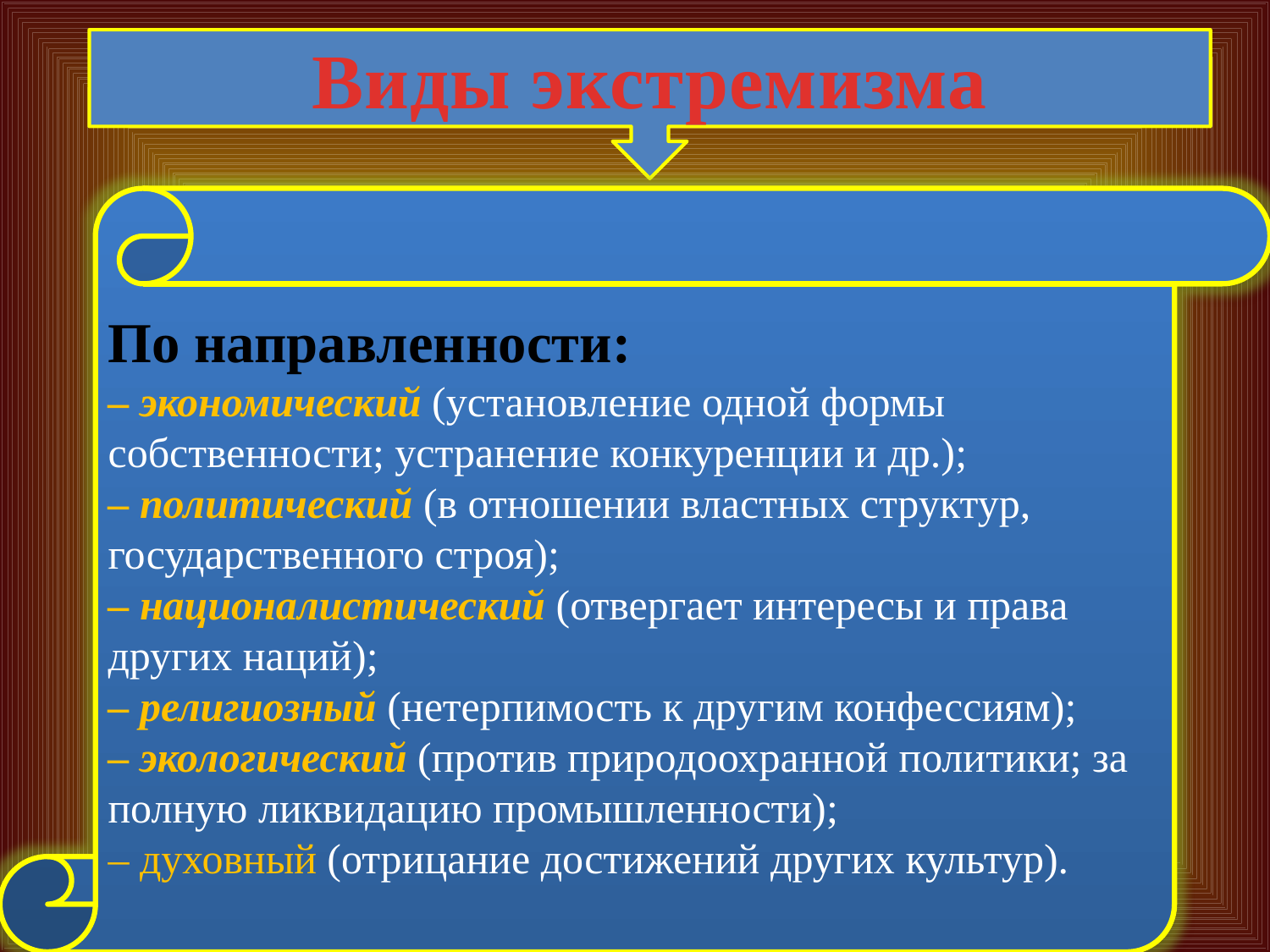

Виды экстремизма
По направленности:
– экономический (установление одной формы собственности; устранение конкуренции и др.);
– политический (в отношении властных структур, государственного строя);
– националистический (отвергает интересы и права других наций);
– религиозный (нетерпимость к другим конфессиям);
– экологический (против природоохранной политики; за полную ликвидацию промышленности);
– духовный (отрицание достижений других культур).